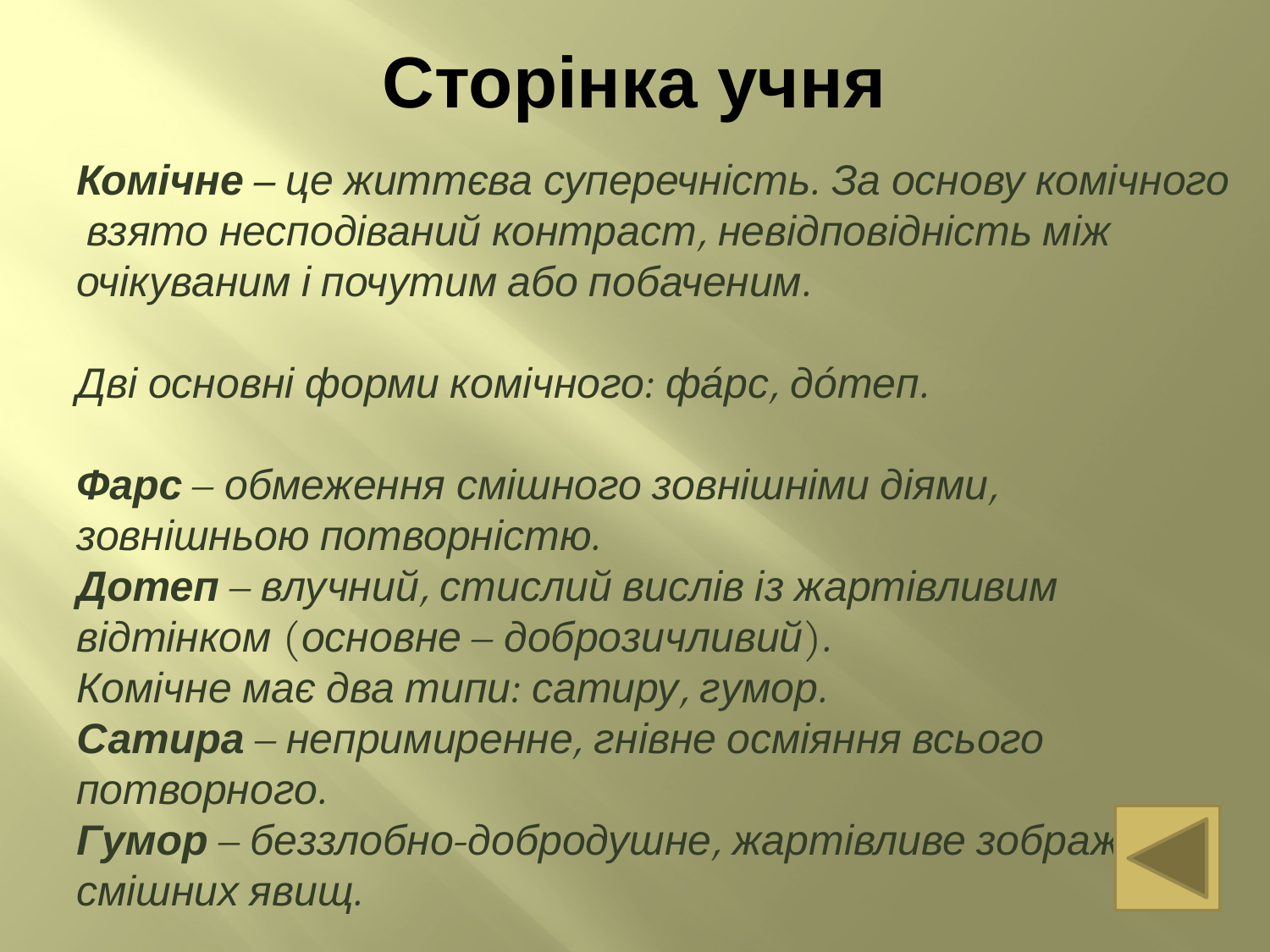

# Сторінка учня
Комічне – це життєва суперечність. За основу комічного  взято несподіваний контраст, невідповідність між очікуваним і почутим або побаченим.

Дві основні форми комічного: фа́рс, до́теп.

Фарс – обмеження смішного зовнішніми діями, зовнішньою потворністю.
Дотеп – влучний, стислий вислів із жартівливим відтінком (основне – доброзичливий).
Комічне має два типи: сатиру, гумор.
Сатира – непримиренне, гнівне осміяння всього потворного.
Гумор – беззлобно-добродушне, жартівливе зображення смішних явищ.